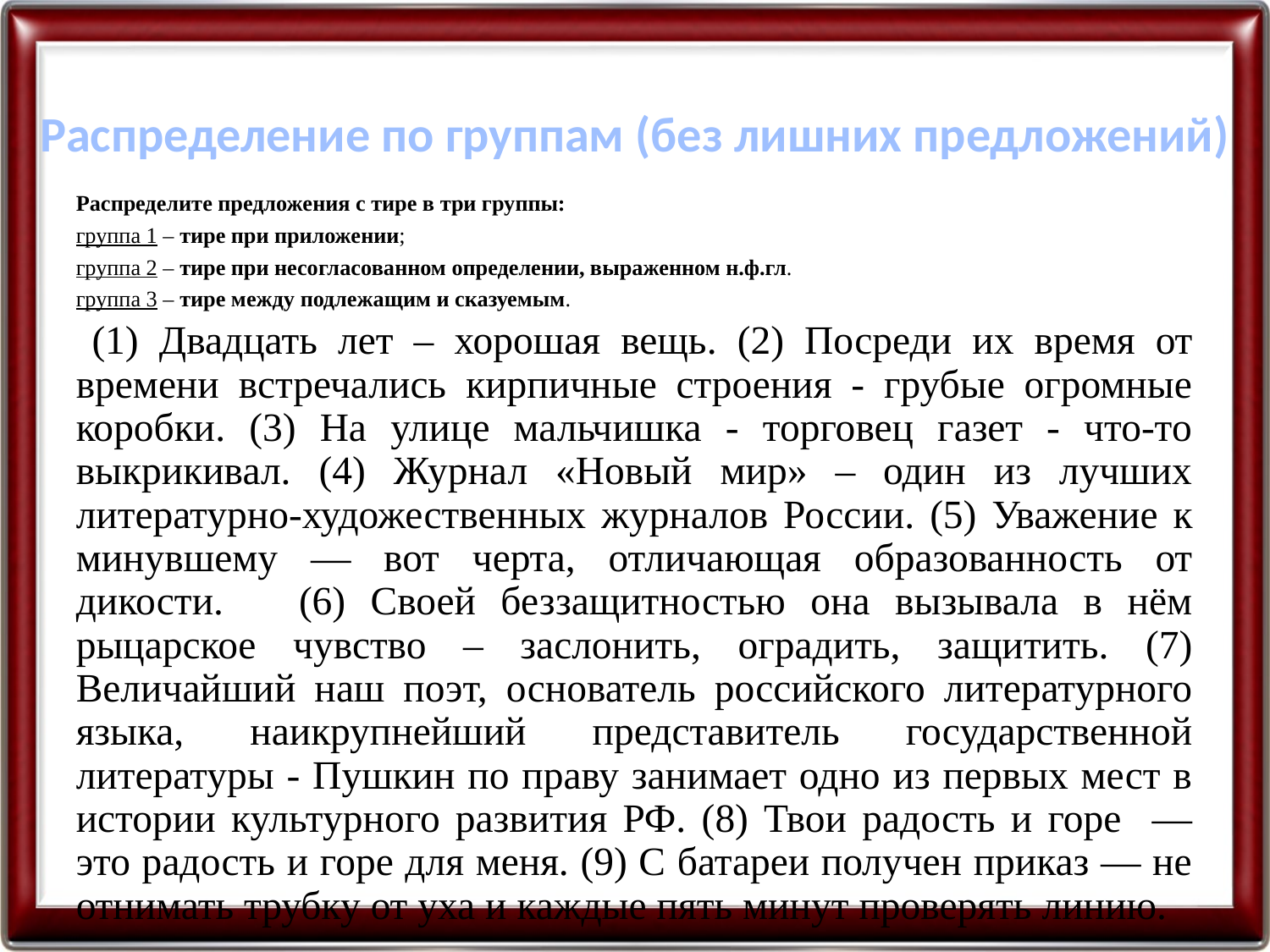

Распределение по группам (без лишних предложений)
Распределите предложения с тире в три группы:
группа 1 – тире при приложении;
группа 2 – тире при несогласованном определении, выраженном н.ф.гл.
группа 3 – тире между подлежащим и сказуемым.
 (1) Двадцать лет – хорошая вещь. (2) Посреди их время от времени встречались кирпичные строения - грубые огромные коробки. (3) На улице мальчишка - торговец газет - что-то выкрикивал. (4) Журнал «Новый мир» – один из лучших литературно-художественных журналов России. (5) Уважение к минувшему — вот черта, отличающая образованность от дикости.   (6) Своей беззащитностью она вызывала в нём рыцарское чувство – заслонить, оградить, защитить. (7) Величайший наш поэт, основатель российского литературного языка, наикрупнейший представитель государственной литературы - Пушкин по праву занимает одно из первых мест в истории культурного развития РФ. (8) Твои радость и горе  — это радость и горе для меня. (9) С батареи получен приказ — не отнимать трубку от уха и каждые пять минут проверять линию.